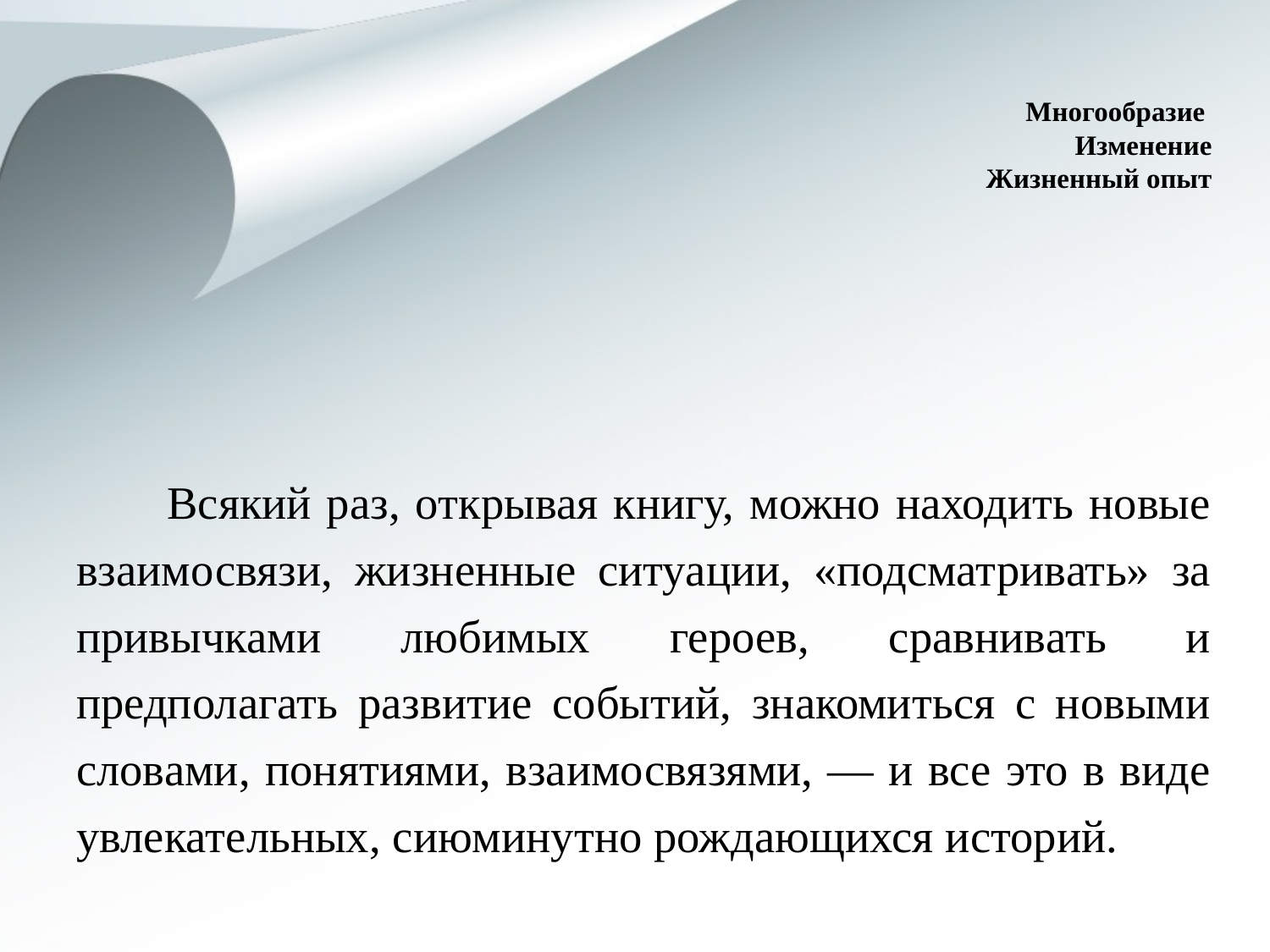

# Многообразие Изменение Жизненный опыт

      Всякий раз, открывая книгу, можно находить новые взаимосвязи, жизненные ситуации, «подсматривать» за привычками любимых героев, сравнивать и предполагать развитие событий, знакомиться с новыми словами, понятиями, взаимосвязями, — и все это в виде увлекательных, сиюминутно рождающихся историй.